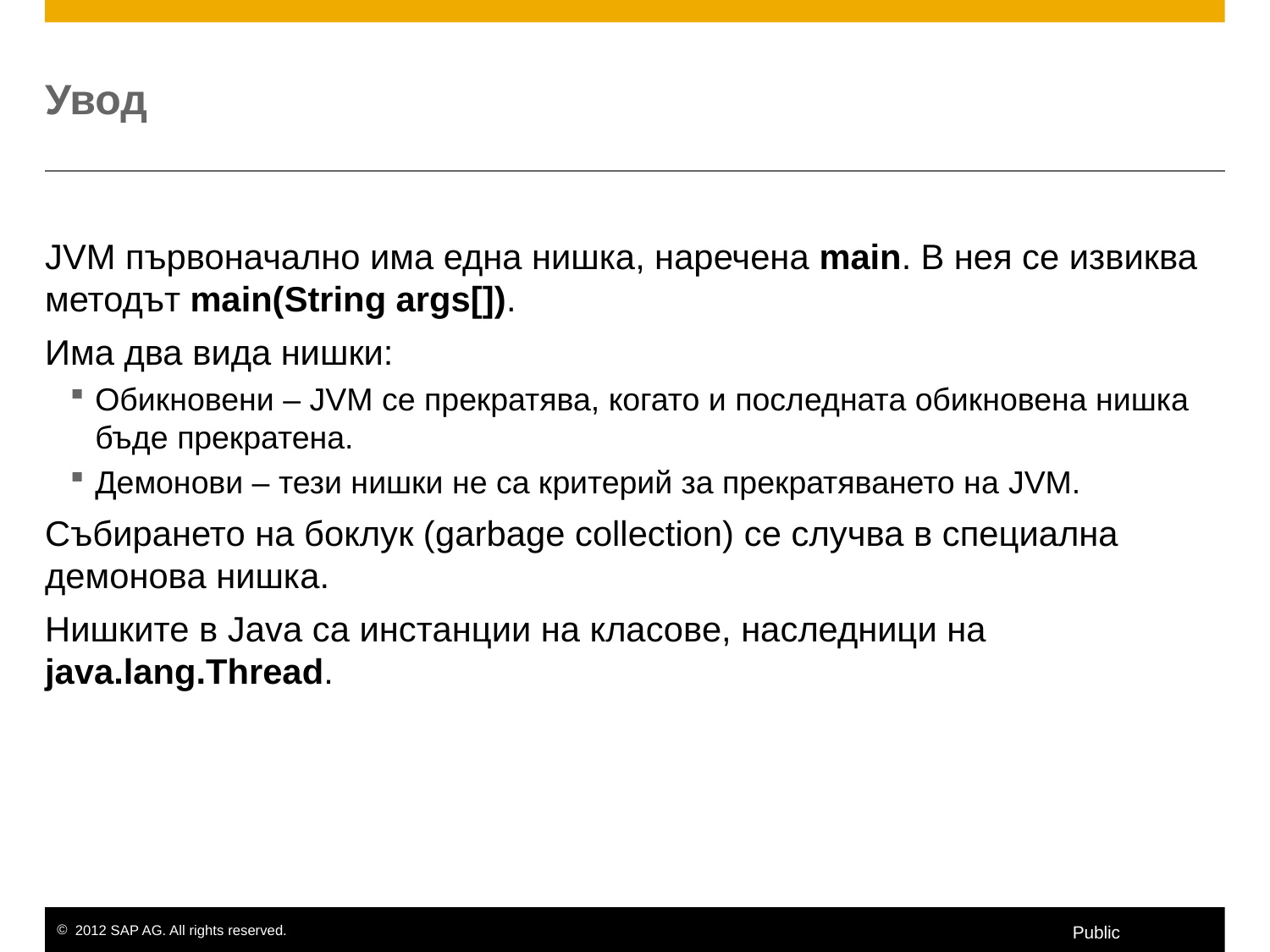

# Увод
JVM първоначално има една нишка, наречена main. В нея се извиква методът main(String args[]).
Има два вида нишки:
Обикновени – JVM се прекратява, когато и последната обикновена нишка бъде прекратена.
Демонови – тези нишки не са критерий за прекратяването на JVM.
Събирането на боклук (garbage collection) се случва в специална демонова нишка.
Нишките в Java са инстанции на класове, наследници на java.lang.Thread.